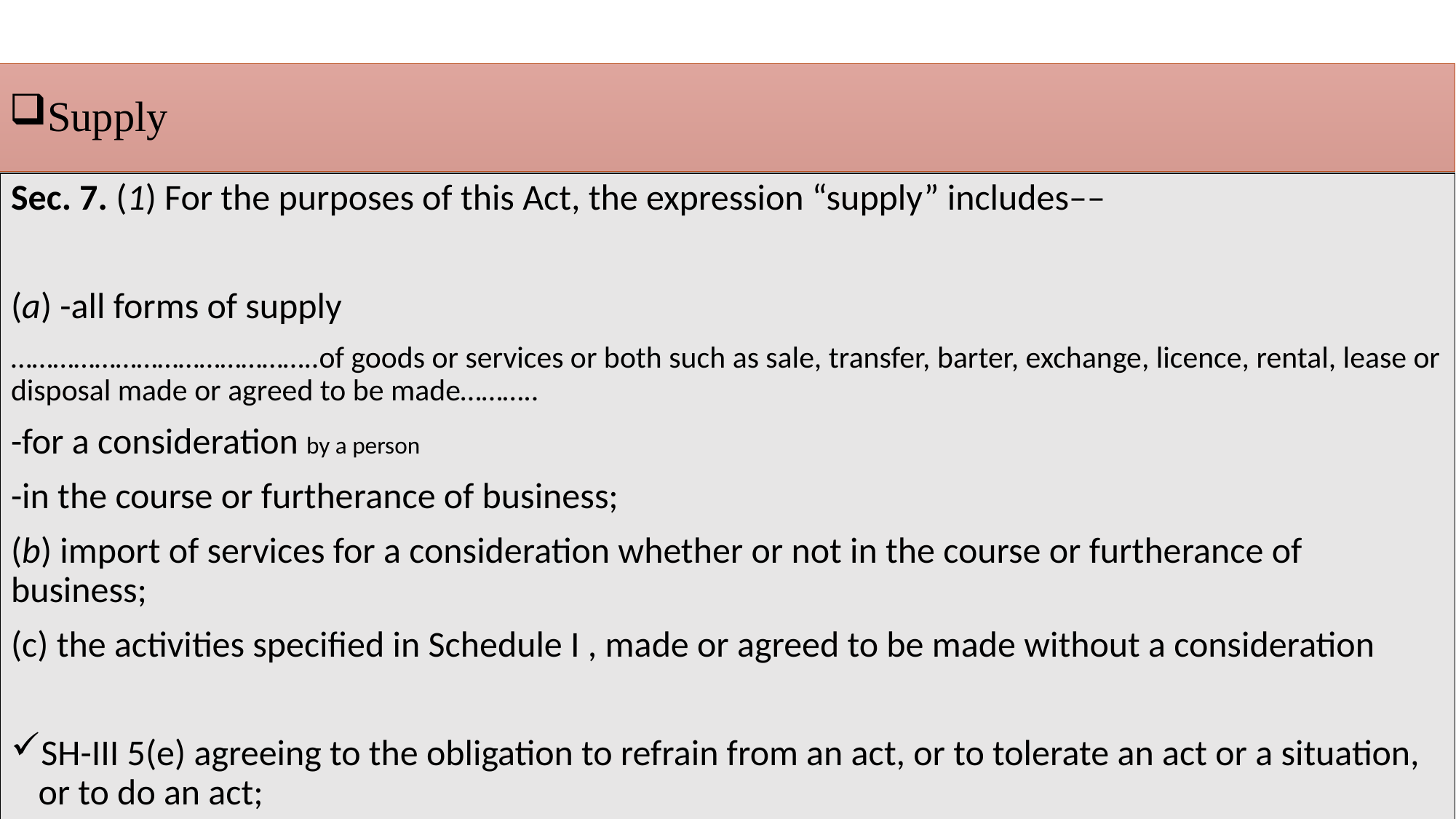

# Supply
Sec. 7. (1) For the purposes of this Act, the expression “supply” includes––

(a) -all forms of supply
……………………………………..of goods or services or both such as sale, transfer, barter, exchange, licence, rental, lease or disposal made or agreed to be made………..
-for a consideration by a person
-in the course or furtherance of business;
(b) import of services for a consideration whether or not in the course or furtherance of business;
(c) the activities specified in Schedule I , made or agreed to be made without a consideration

SH-III 5(e) agreeing to the obligation to refrain from an act, or to tolerate an act or a situation, or to do an act;